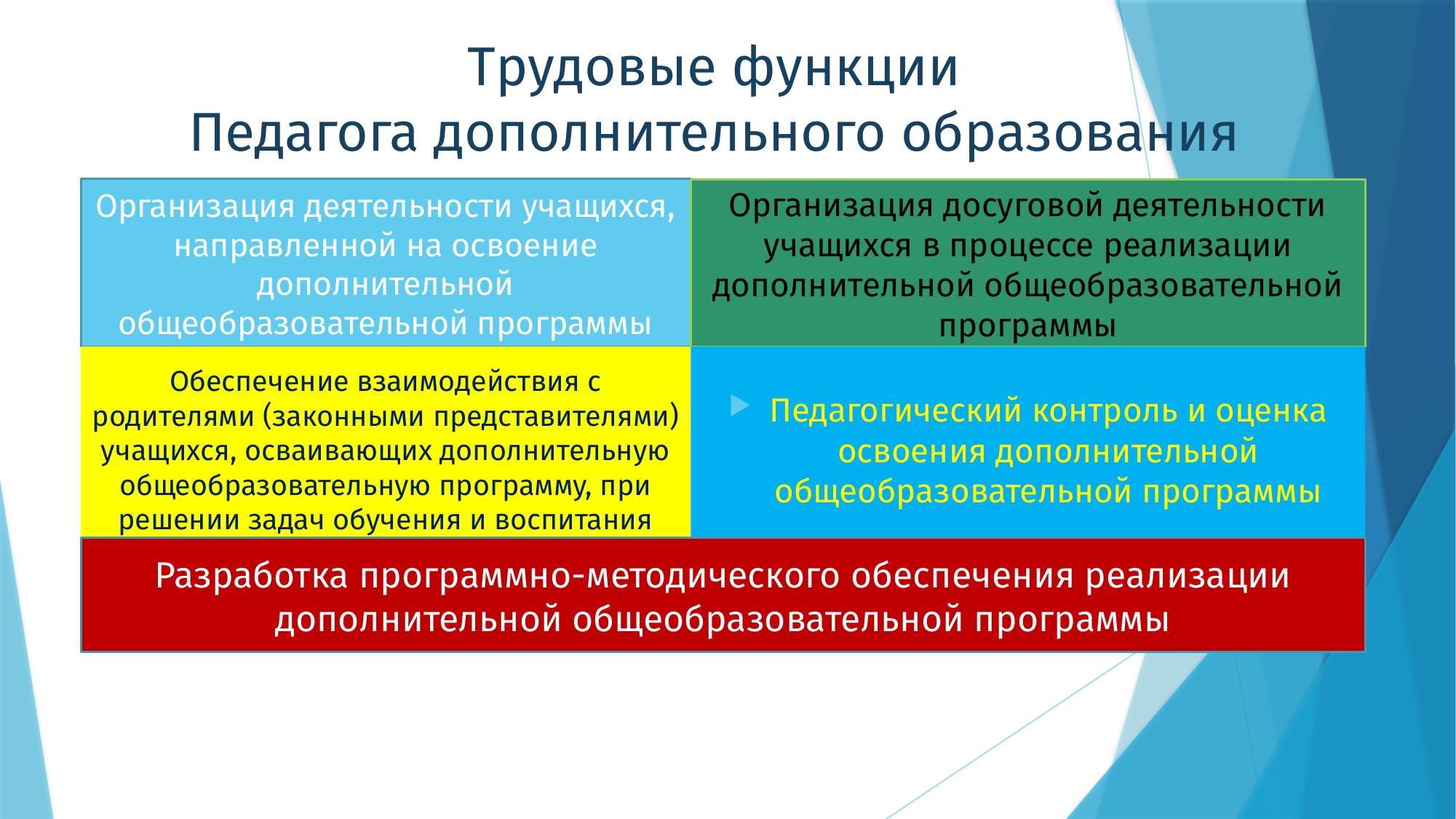

Трудовые функции
Педагога дополнительного образования
# Организация деятельности учащихся, направленной на освоение дополнительной общеобразовательной программы
Организация досуговой деятельности учащихся в процессе реализации дополнительной общеобразовательной программы
Обеспечение взаимодействия с родителями (законными представителями) учащихся, осваивающих дополнительную общеобразовательную программу, при решении задач обучения и воспитания
Педагогический контроль и оценка освоения дополнительной общеобразовательной программы
Разработка программно-методического обеспечения реализации дополнительной общеобразовательной программы